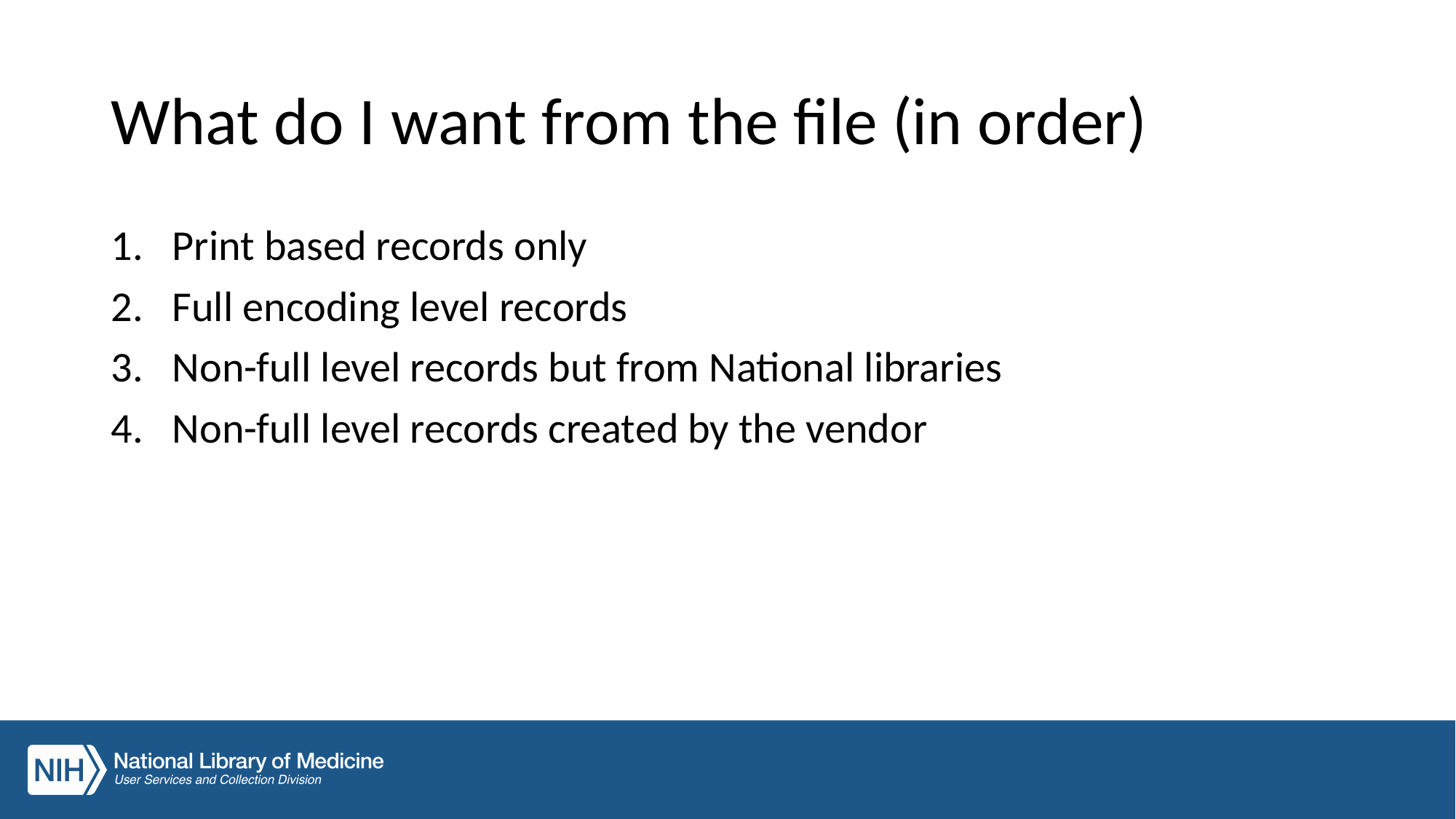

# What do I want from the file (in order)
Print based records only
Full encoding level records
Non-full level records but from National libraries
Non-full level records created by the vendor